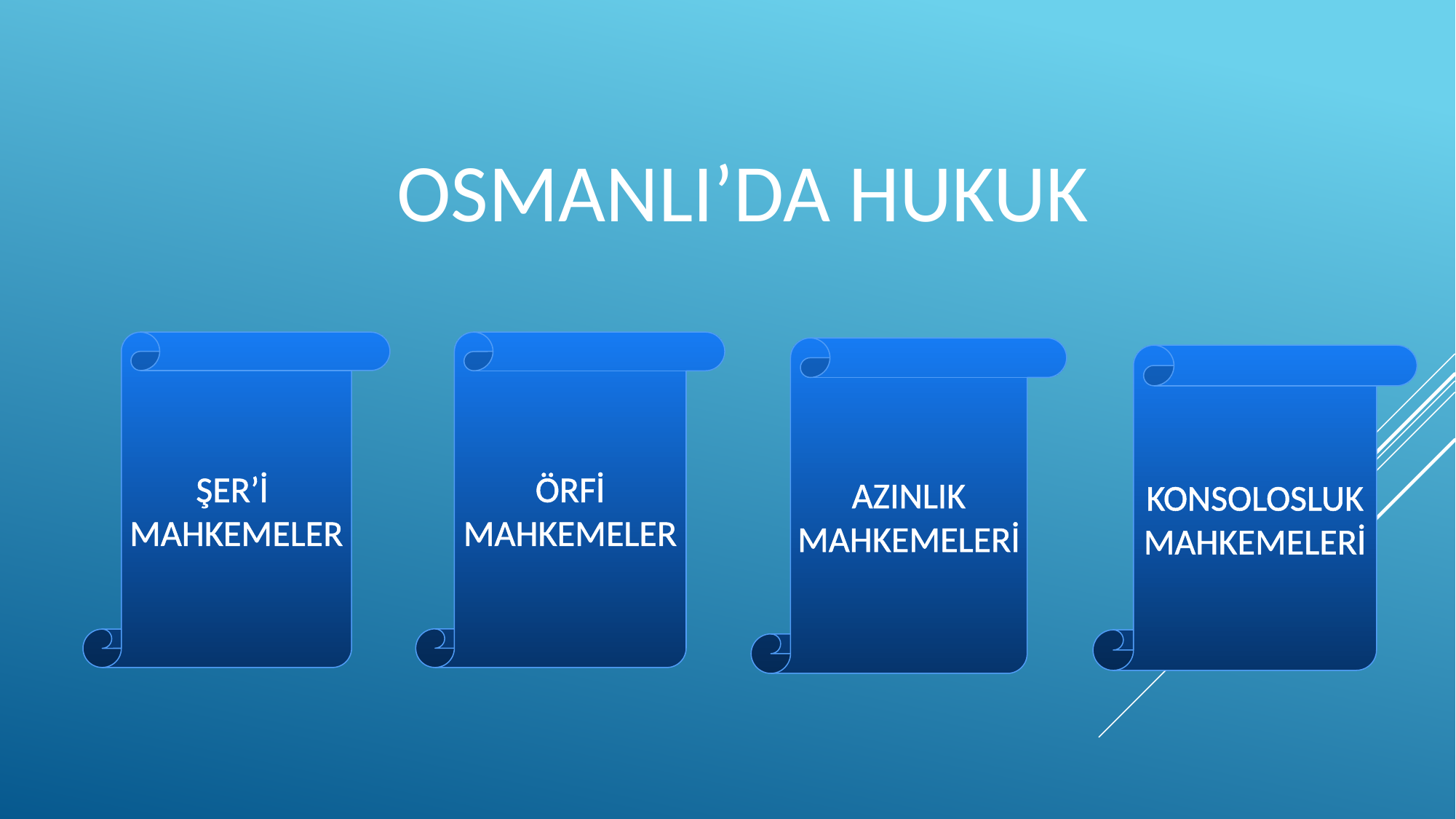

OSMANLI’DA HUKUK
ŞER’İ
MAHKEMELER
ÖRFİ
MAHKEMELER
AZINLIK
MAHKEMELERİ
KONSOLOSLUK
MAHKEMELERİ